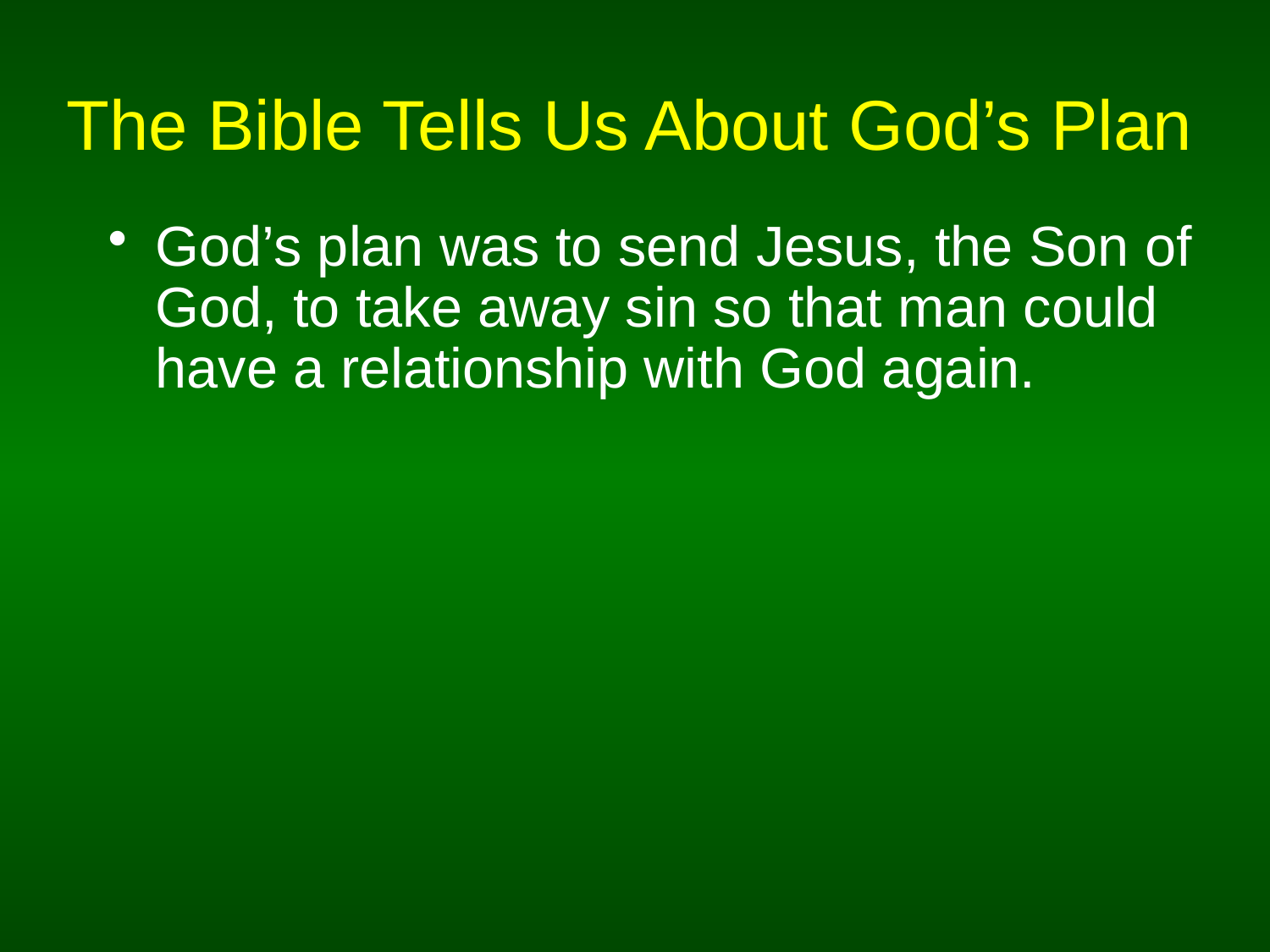

# The Bible Tells Us About God’s Plan
God’s plan was to send Jesus, the Son of God, to take away sin so that man could have a relationship with God again.